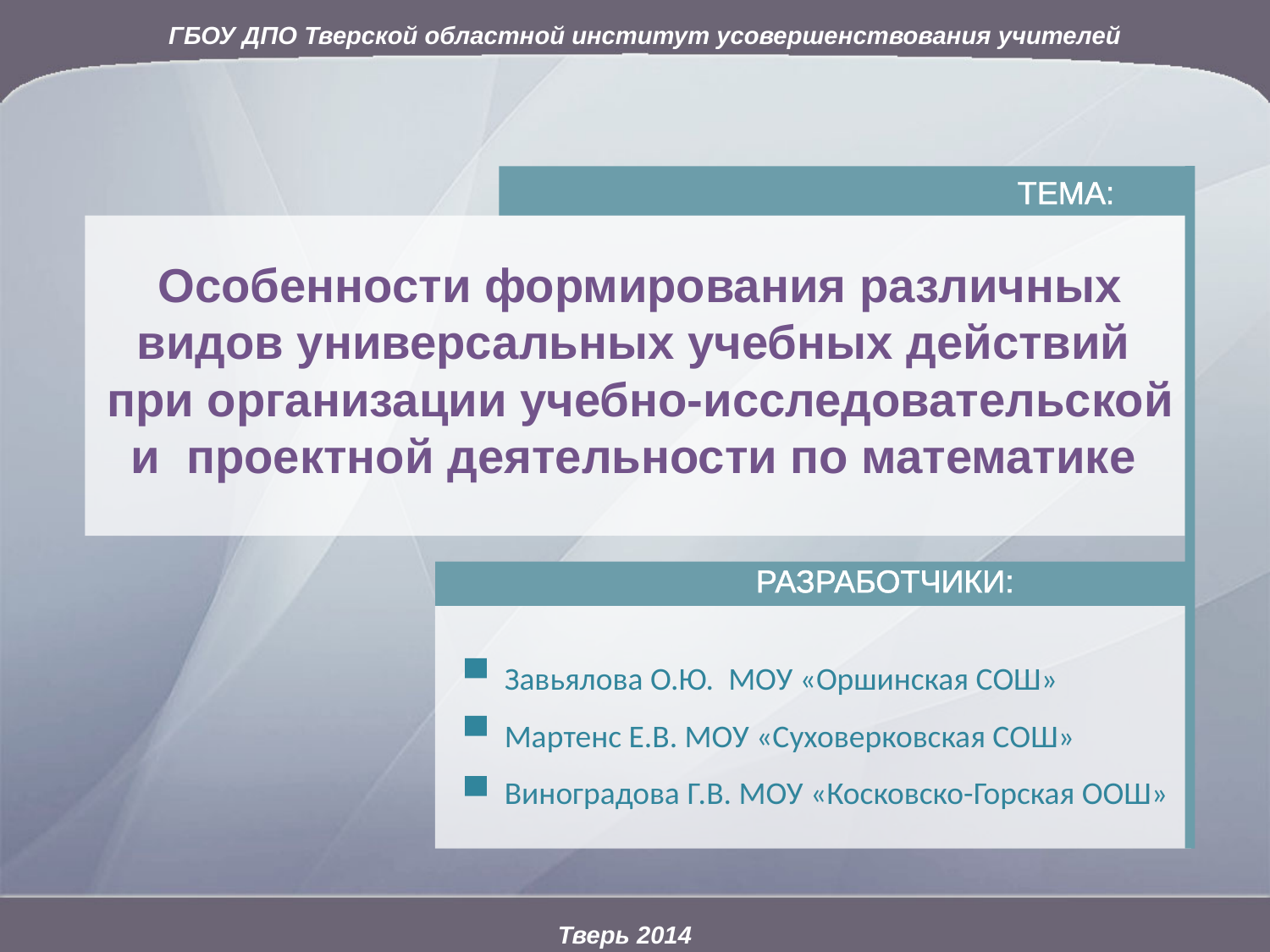

ГБОУ ДПО Тверской областной институт усовершенствования учителей

ТЕМА:

Особенности формирования различных видов универсальных учебных действий  при организации учебно-исследовательской и  проектной деятельности по математике

РАЗРАБОТЧИКИ:

	Завьялова О.Ю.  МОУ «Оршинская СОШ»
	Мартенс Е.В. МОУ «Суховерковская СОШ»
	Виноградова Г.В. МОУ «Косковско-Горская ООШ»

Тверь 2014